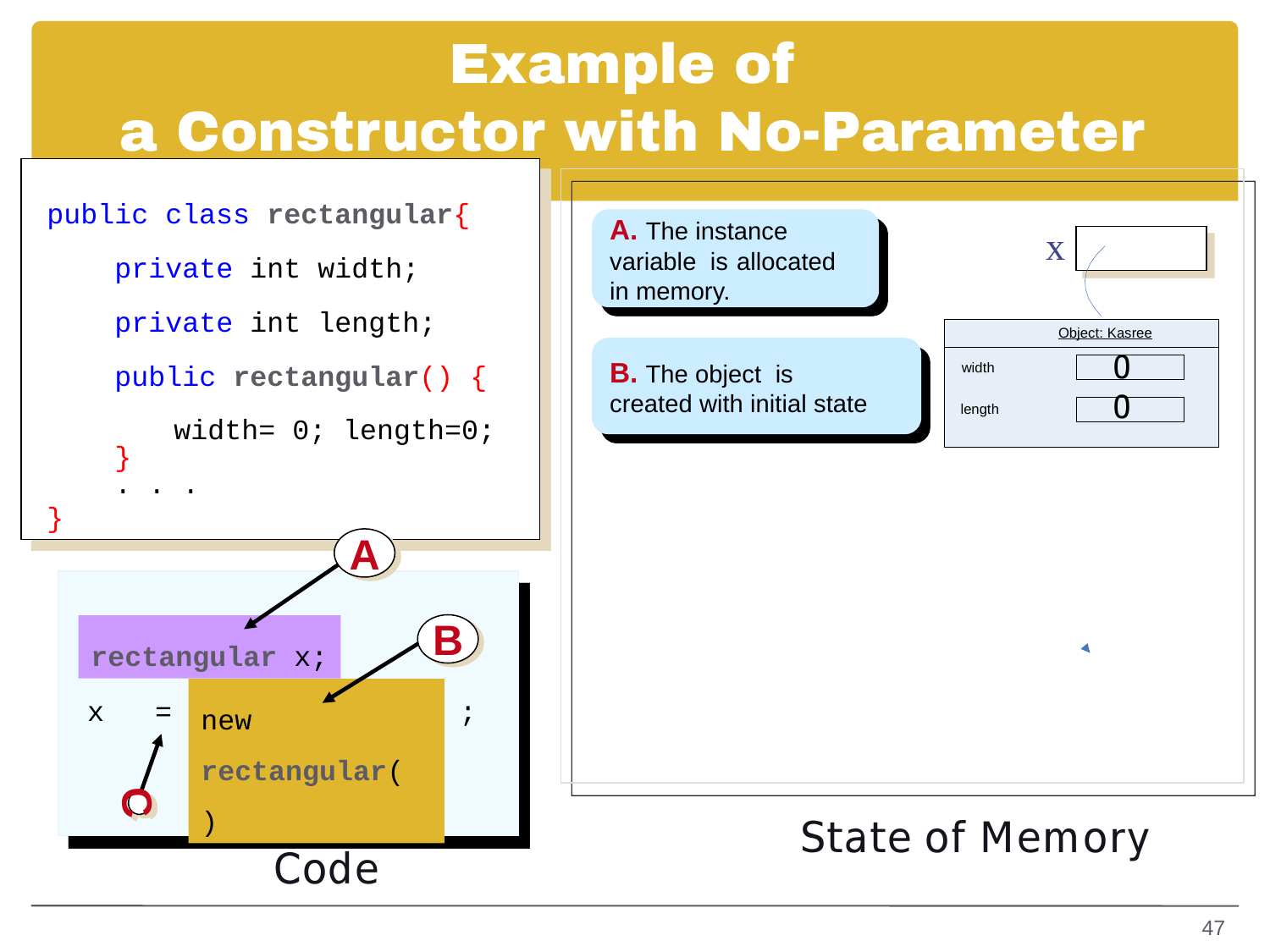

# Example of a Constructor with No-Parameter

public class rectangular{

    private int width;

    private int length;

    public rectangular() {

	width= 0; length=0;
    }
    . . .
}

A. The instance variable  is 	allocated in memory.
x

Object: Kasree
0

width
0

length
B. The object  is 	created with initial state

A

B

rectangular x;

x   =                 ;

new rectangular( )

C

State of Memory
Code
47